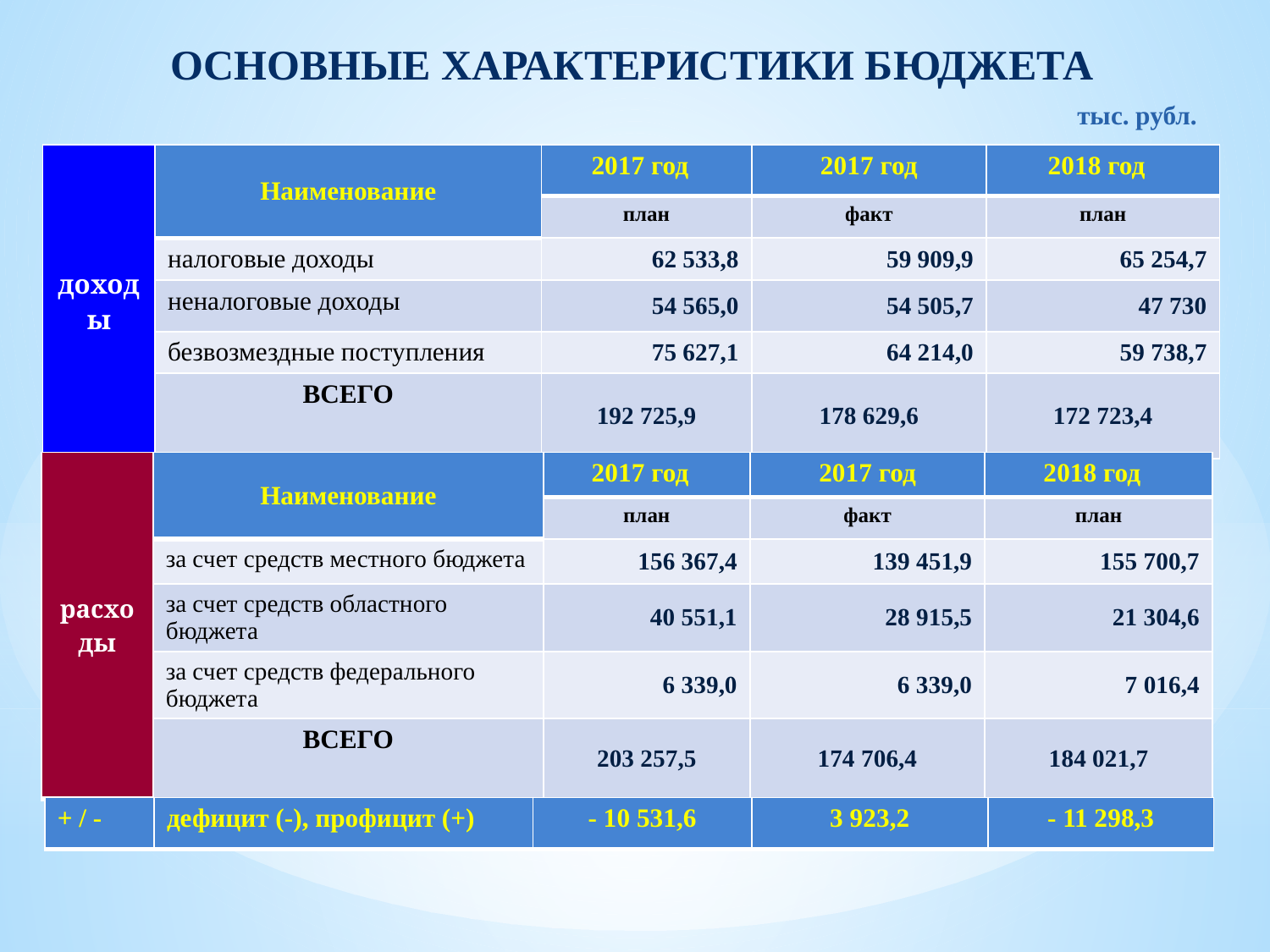

# Основные характеристики бюджета
тыс. рубл.
| доходы | Наименование | 2017 год | 2017 год | 2018 год |
| --- | --- | --- | --- | --- |
|  |  | план | факт | план |
|  | налоговые доходы | 62 533,8 | 59 909,9 | 65 254,7 |
|  | неналоговые доходы | 54 565,0 | 54 505,7 | 47 730 |
|  | безвозмездные поступления | 75 627,1 | 64 214,0 | 59 738,7 |
|  | ВСЕГО | 192 725,9 | 178 629,6 | 172 723,4 |
| расходы | Наименование | 2017 год | 2017 год | 2018 год |
| --- | --- | --- | --- | --- |
|  |  | план | факт | план |
|  | за счет средств местного бюджета | 156 367,4 | 139 451,9 | 155 700,7 |
|  | за счет средств областного бюджета | 40 551,1 | 28 915,5 | 21 304,6 |
|  | за счет средств федерального бюджета | 6 339,0 | 6 339,0 | 7 016,4 |
|  | ВСЕГО | 203 257,5 | 174 706,4 | 184 021,7 |
| + / - | дефицит (-), профицит (+) | - 10 531,6 | 3 923,2 | - 11 298,3 |
| --- | --- | --- | --- | --- |